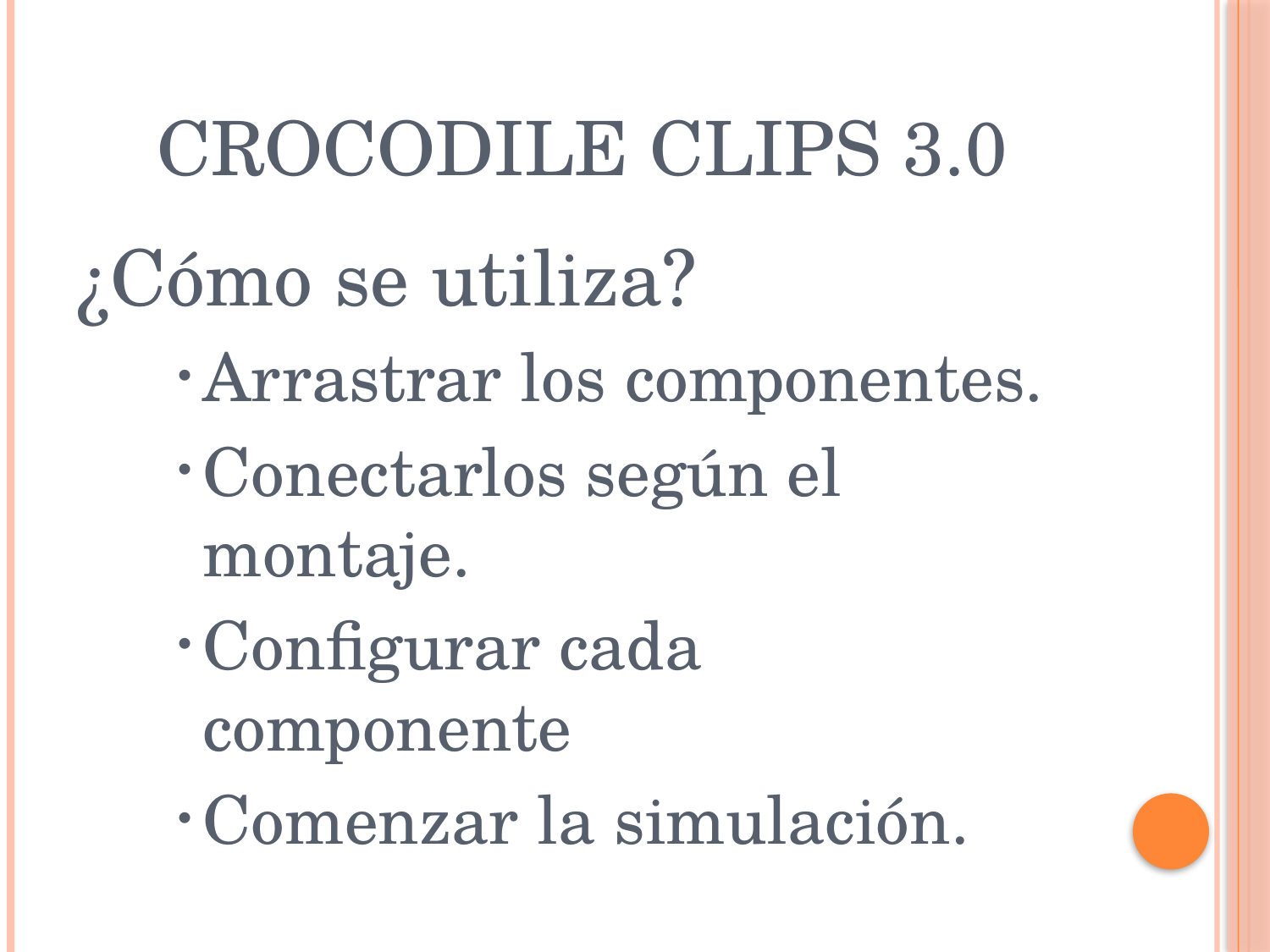

# Crocodile clips 3.0
¿Cómo se utiliza?
Arrastrar los componentes.
Conectarlos según el montaje.
Configurar cada componente
Comenzar la simulación.